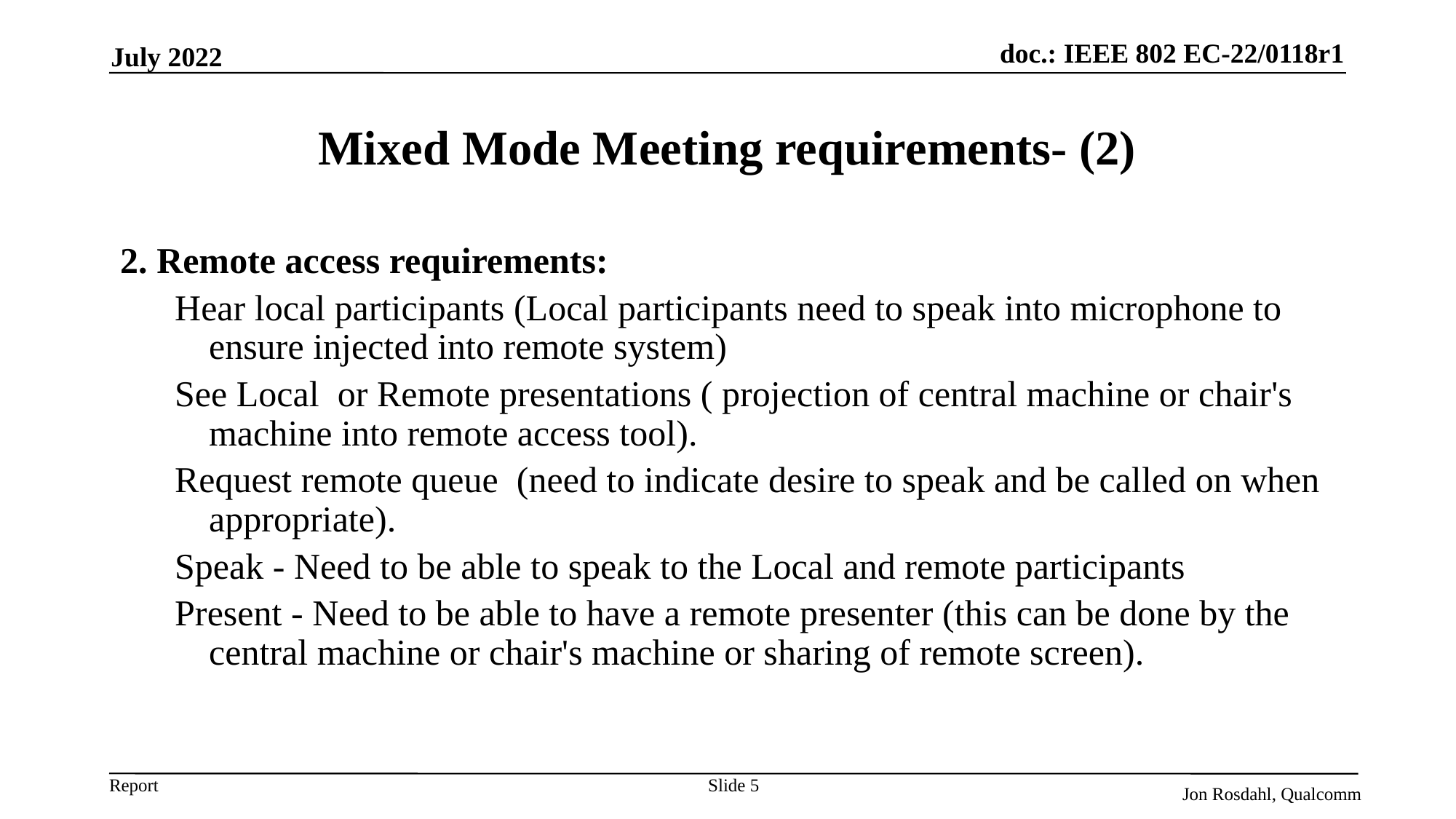

July 2022
# Mixed Mode Meeting requirements- (2)
2. Remote access requirements:
Hear local participants (Local participants need to speak into microphone to ensure injected into remote system)
See Local  or Remote presentations ( projection of central machine or chair's machine into remote access tool).
Request remote queue  (need to indicate desire to speak and be called on when appropriate).
Speak - Need to be able to speak to the Local and remote participants
Present - Need to be able to have a remote presenter (this can be done by the central machine or chair's machine or sharing of remote screen).

Slide 5
Jon Rosdahl, Qualcomm